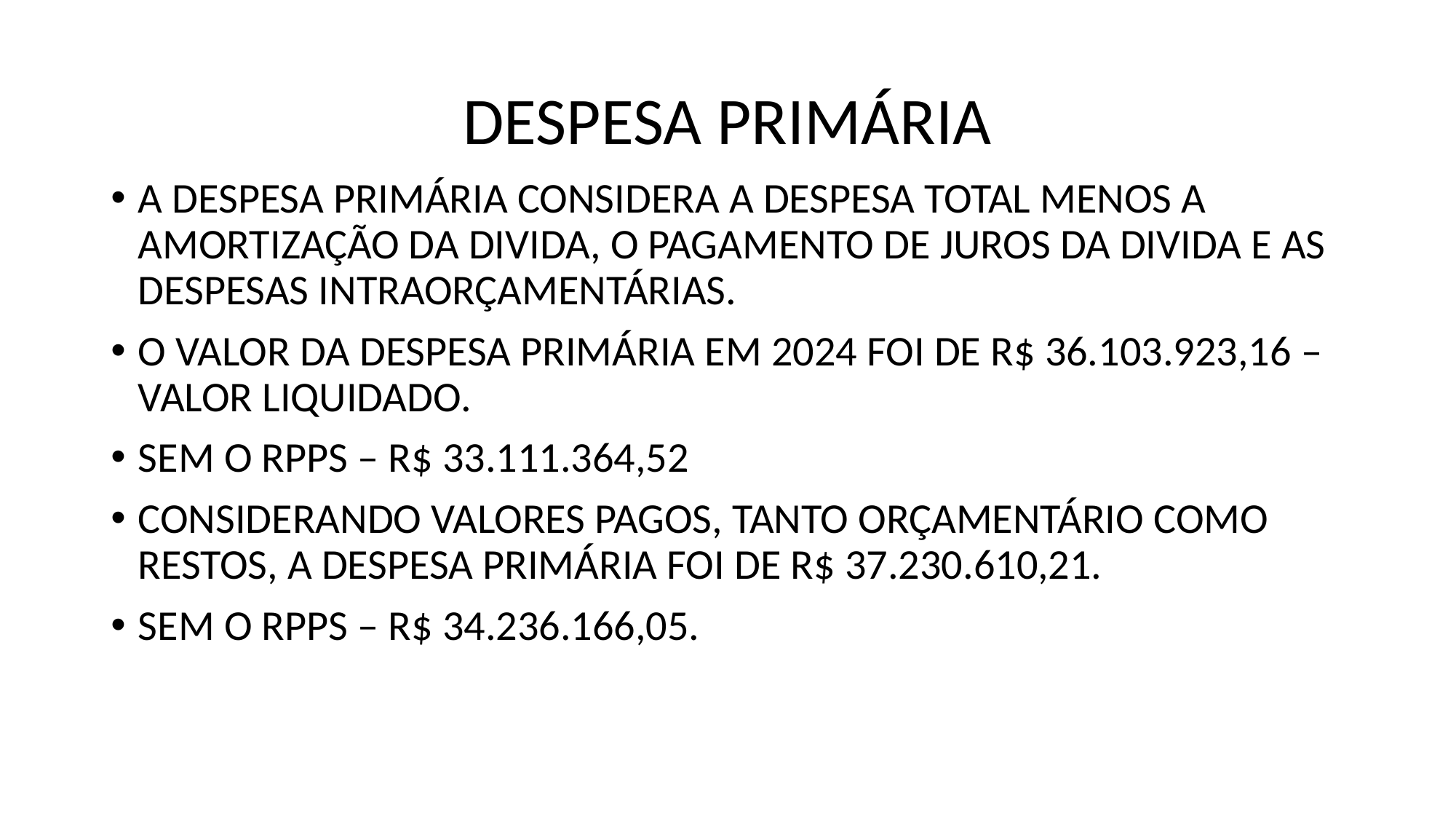

# DESPESA PRIMÁRIA
A DESPESA PRIMÁRIA CONSIDERA A DESPESA TOTAL MENOS A AMORTIZAÇÃO DA DIVIDA, O PAGAMENTO DE JUROS DA DIVIDA E AS DESPESAS INTRAORÇAMENTÁRIAS.
O VALOR DA DESPESA PRIMÁRIA EM 2024 FOI DE R$ 36.103.923,16 – VALOR LIQUIDADO.
SEM O RPPS – R$ 33.111.364,52
CONSIDERANDO VALORES PAGOS, TANTO ORÇAMENTÁRIO COMO RESTOS, A DESPESA PRIMÁRIA FOI DE R$ 37.230.610,21.
SEM O RPPS – R$ 34.236.166,05.